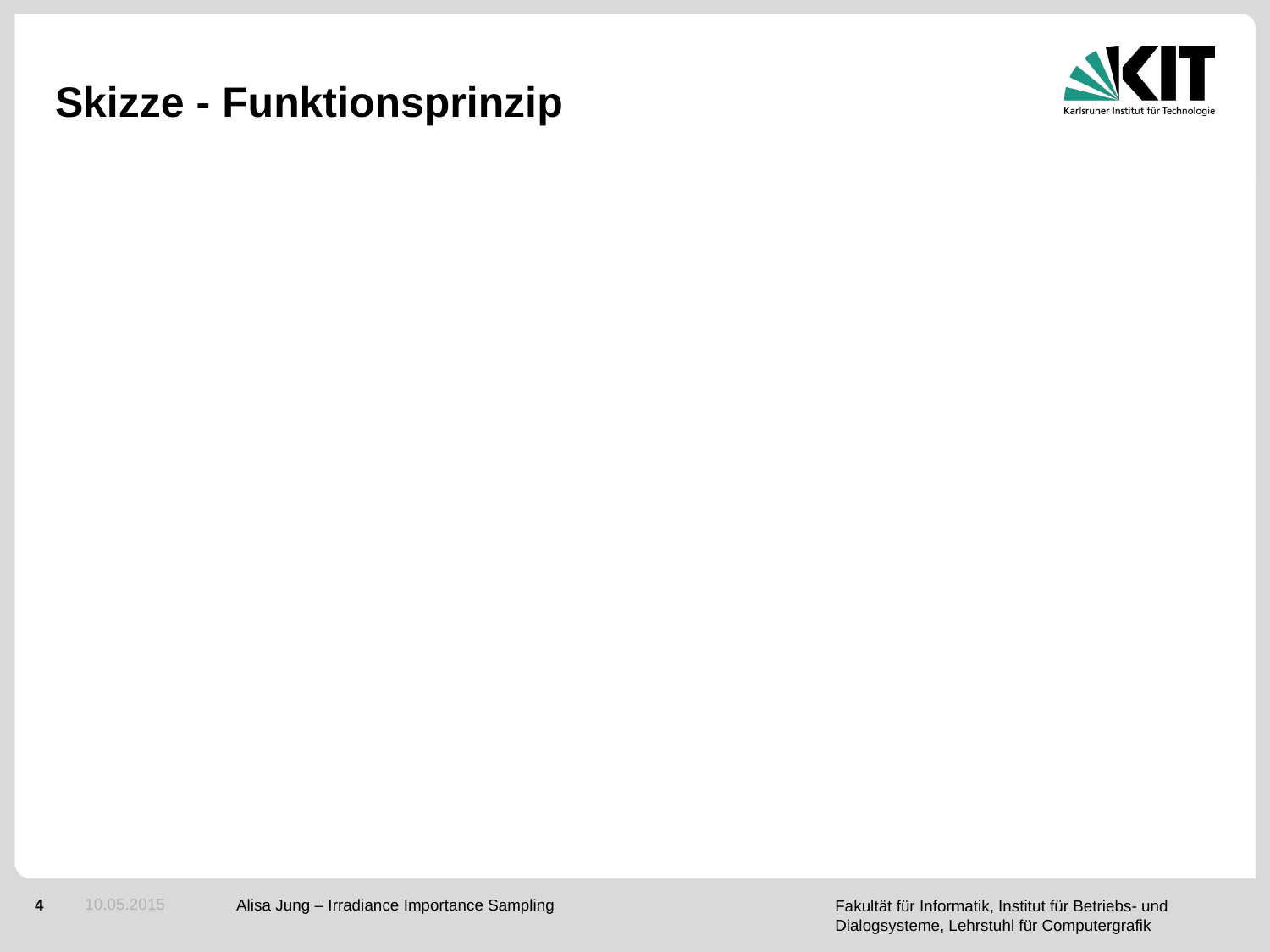

# Skizze - Funktionsprinzip

10.05.2015
Alisa Jung – Irradiance Importance Sampling